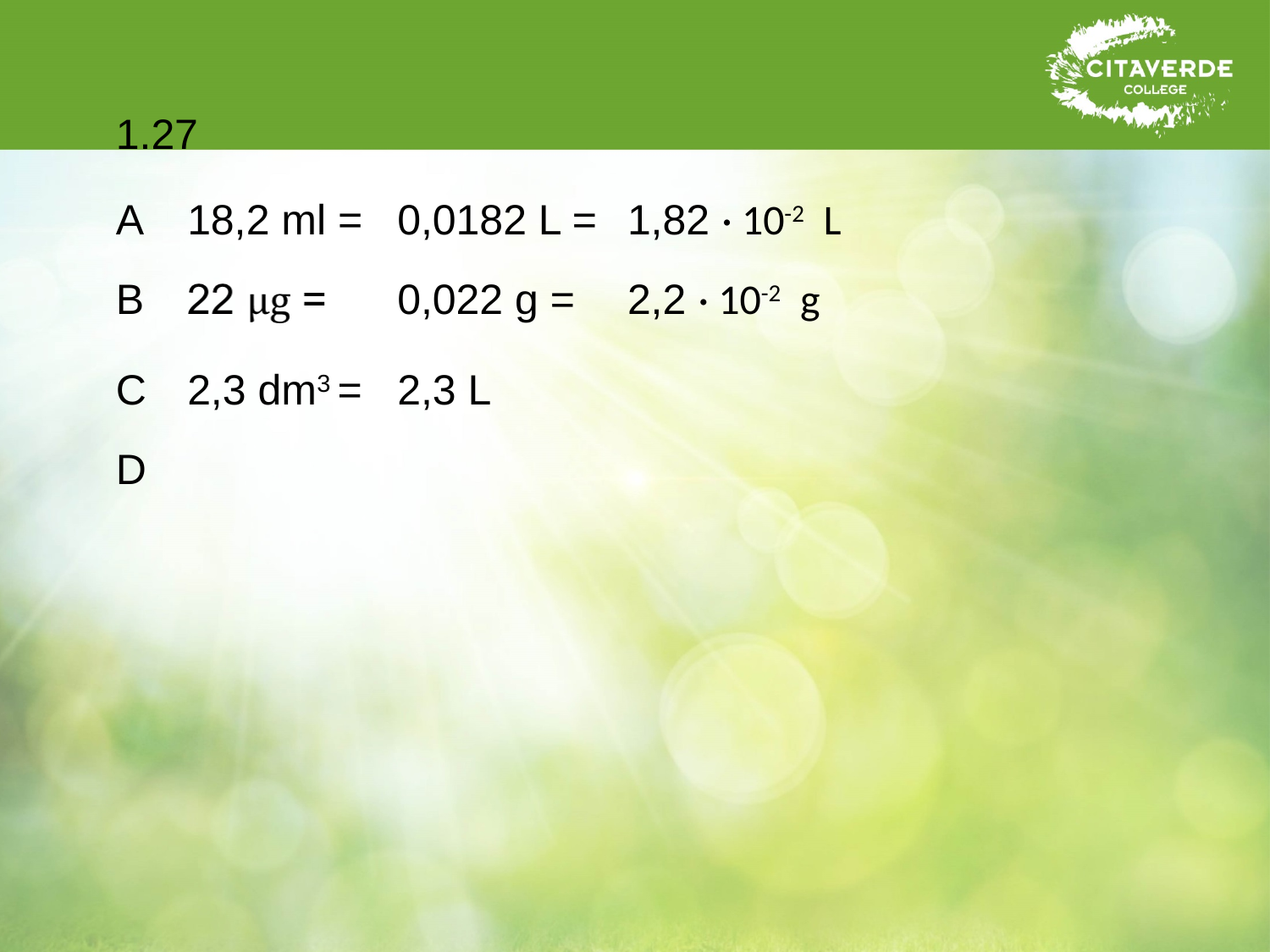

1.27
A
18,2 ml =
0,0182 L =
1,82 · 10-2  L
B
0,022 g =
2,2 · 10-2  g

C
2,3 dm3 =
2,3 L
D